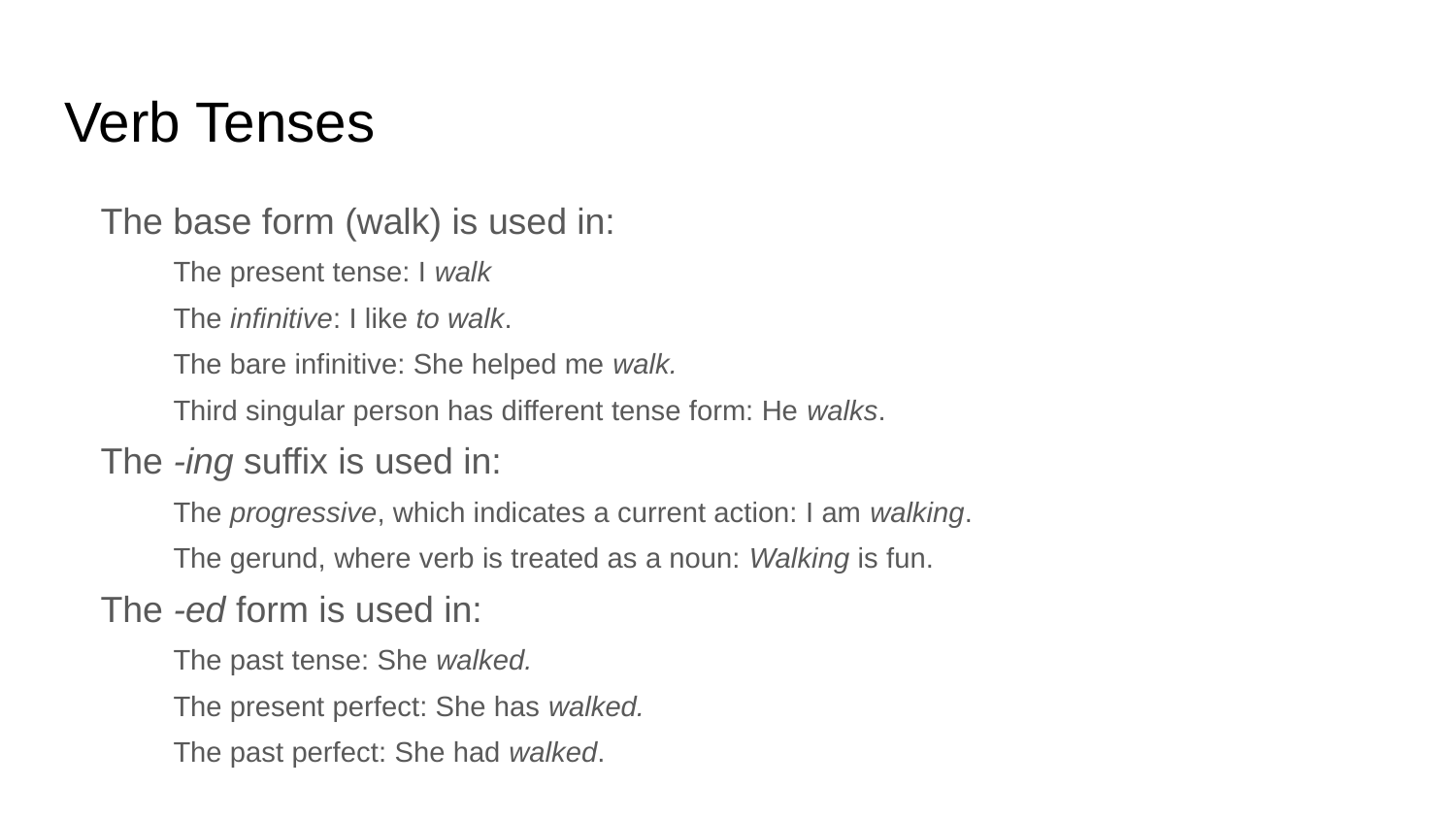

# Verb Tenses
The base form (walk) is used in:
The present tense: I walk
The infinitive: I like to walk.
The bare infinitive: She helped me walk.
Third singular person has different tense form: He walks.
The -ing suffix is used in:
The progressive, which indicates a current action: I am walking.
The gerund, where verb is treated as a noun: Walking is fun.
The -ed form is used in:
The past tense: She walked.
The present perfect: She has walked.
The past perfect: She had walked.